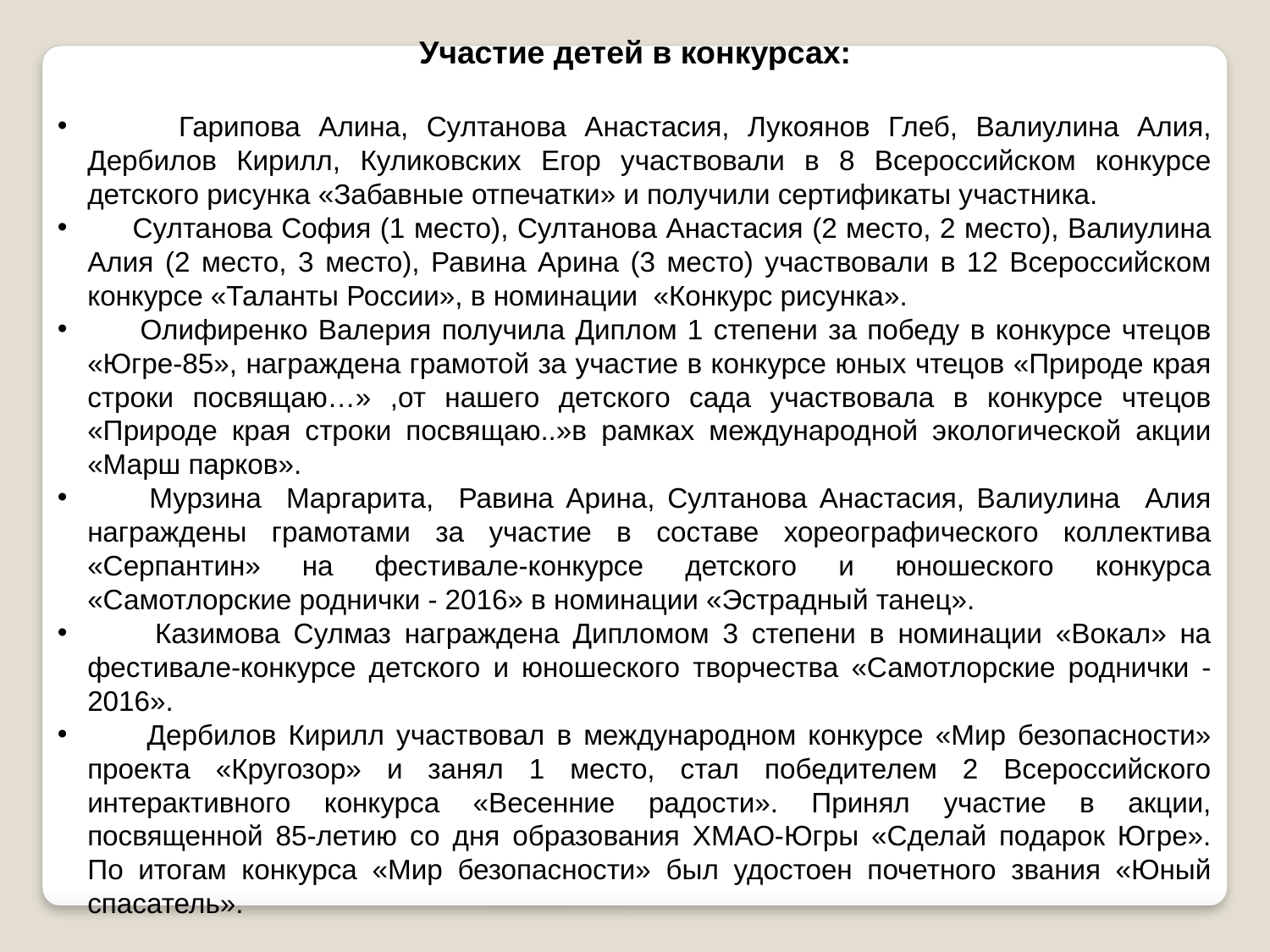

Участие детей в конкурсах:

     Гарипова Алина, Султанова Анастасия, Лукоянов Глеб, Валиулина Алия, Дербилов Кирилл, Куликовских Егор участвовали в 8 Всероссийском конкурсе детского рисунка «Забавные отпечатки» и получили сертификаты участника.
     Султанова София (1 место), Султанова Анастасия (2 место, 2 место), Валиулина Алия (2 место, 3 место), Равина Арина (3 место) участвовали в 12 Всероссийском конкурсе «Таланты России», в номинации  «Конкурс рисунка».
     Олифиренко Валерия получила Диплом 1 степени за победу в конкурсе чтецов «Югре-85», награждена грамотой за участие в конкурсе юных чтецов «Природе края строки посвящаю…» ,от нашего детского сада участвовала в конкурсе чтецов «Природе края строки посвящаю..»в рамках международной экологической акции «Марш парков».
     Мурзина  Маргарита,  Равина Арина, Султанова Анастасия, Валиулина  Алия награждены грамотами за участие в составе хореографического коллектива «Серпантин» на фестивале-конкурсе детского и юношеского конкурса «Самотлорские роднички - 2016» в номинации «Эстрадный танец».
     Казимова Сулмаз награждена Дипломом 3 степени в номинации «Вокал» на фестивале-конкурсе детского и юношеского творчества «Самотлорские роднички -2016».
     Дербилов Кирилл участвовал в международном конкурсе «Мир безопасности» проекта «Кругозор» и занял 1 место, стал победителем 2 Всероссийского интерактивного конкурса «Весенние радости». Принял участие в акции, посвященной 85-летию со дня образования ХМАО-Югры «Сделай подарок Югре». По итогам конкурса «Мир безопасности» был удостоен почетного звания «Юный спасатель».